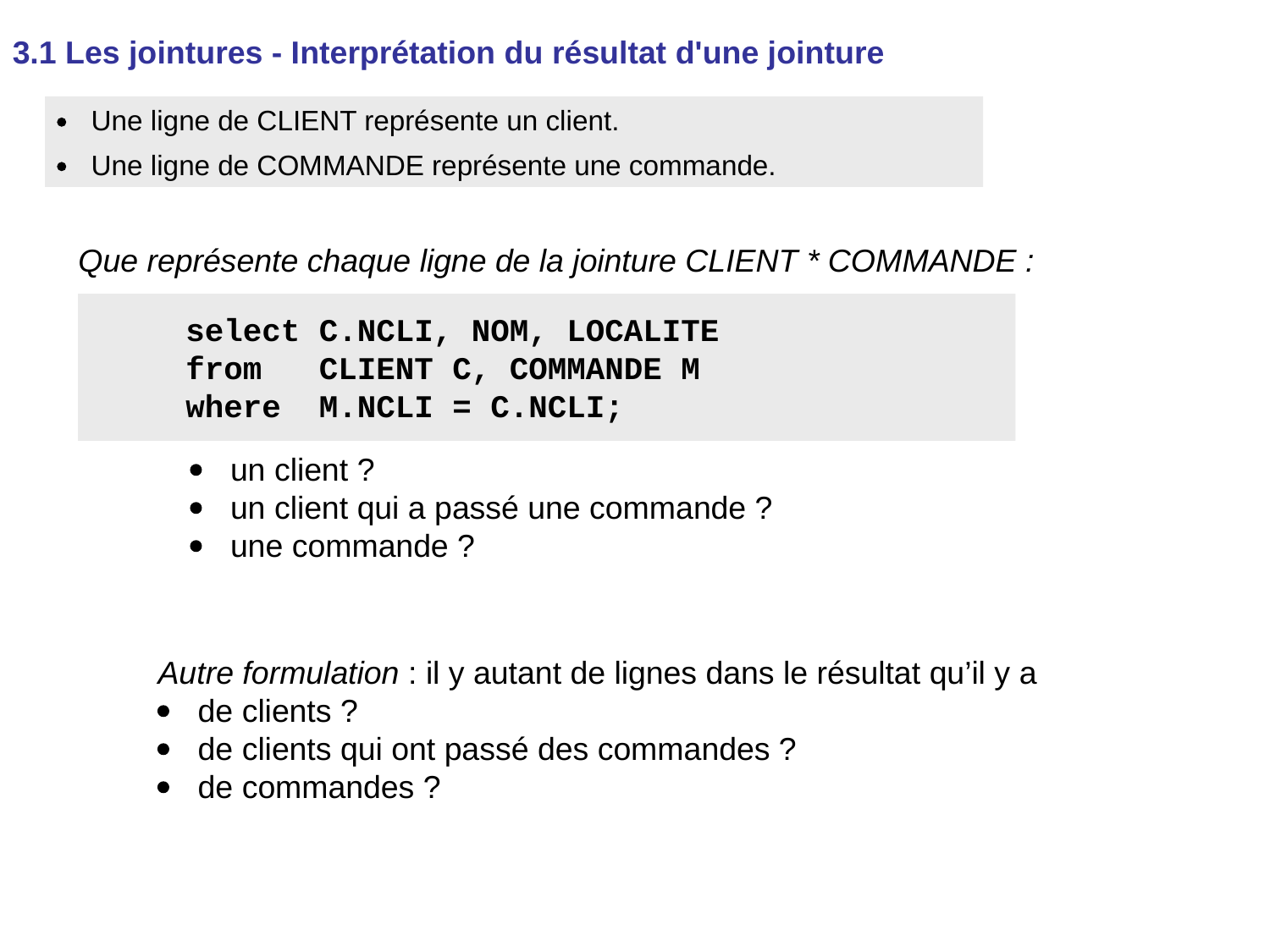

3.1 Les jointures - Interprétation du résultat d'une jointure
•   Une ligne de CLIENT représente un client.
•   Une ligne de COMMANDE représente une commande.
Que représente chaque ligne de la jointure CLIENT * COMMANDE :
     select C.NCLI, NOM, LOCALITE
     from   CLIENT C, COMMANDE M
     where  M.NCLI = C.NCLI;
•   un client ?
•   un client qui a passé une commande ?
•   une commande ?
Autre formulation : il y autant de lignes dans le résultat qu’il y a
•   de clients ?
•   de clients qui ont passé des commandes ?
•   de commandes ?